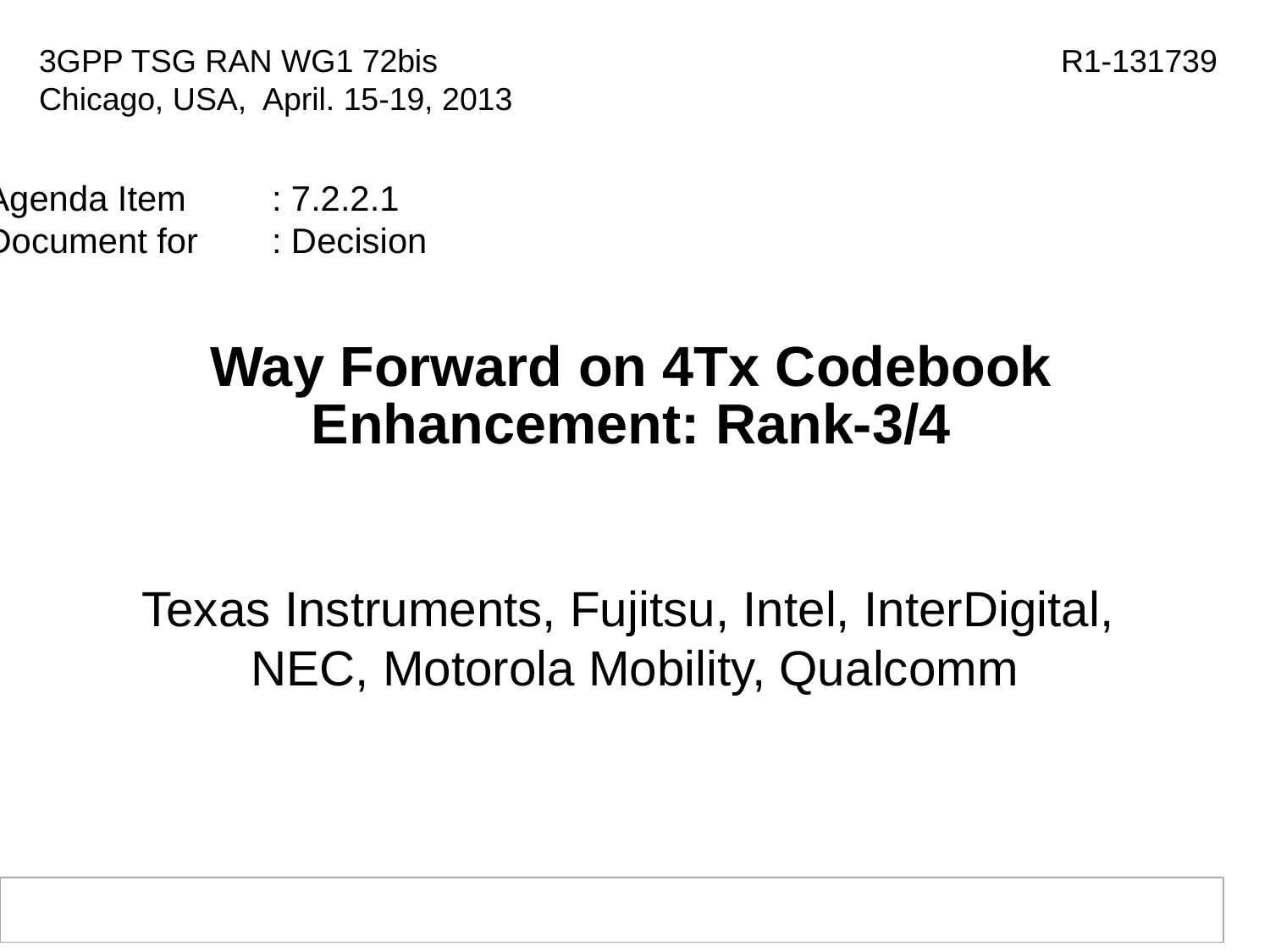

3GPP TSG RAN WG1 72bis    				               R1-131739
Chicago, USA,  April. 15-19, 2013
Agenda Item	: 7.2.2.1
Document for	: Decision
# Way Forward on 4Tx Codebook Enhancement: Rank-3/4
Texas Instruments, Fujitsu, Intel, InterDigital,
NEC, Motorola Mobility, Qualcomm